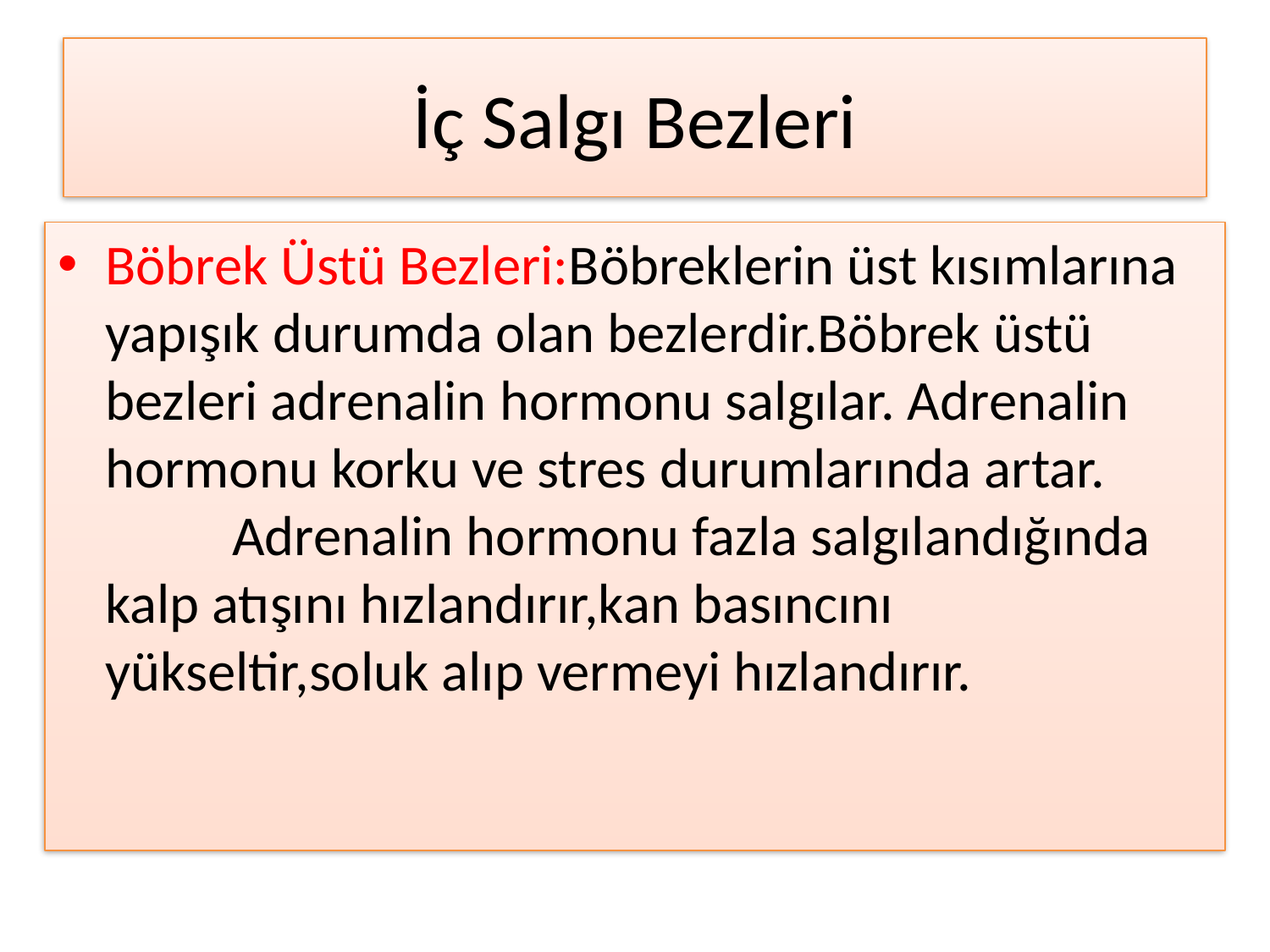

# İç Salgı Bezleri
Böbrek Üstü Bezleri:Böbreklerin üst kısımlarına yapışık durumda olan bezlerdir.Böbrek üstü bezleri adrenalin hormonu salgılar. Adrenalin hormonu korku ve stres durumlarında artar.                   Adrenalin hormonu fazla salgılandığında kalp atışını hızlandırır,kan basıncını yükseltir,soluk alıp vermeyi hızlandırır.